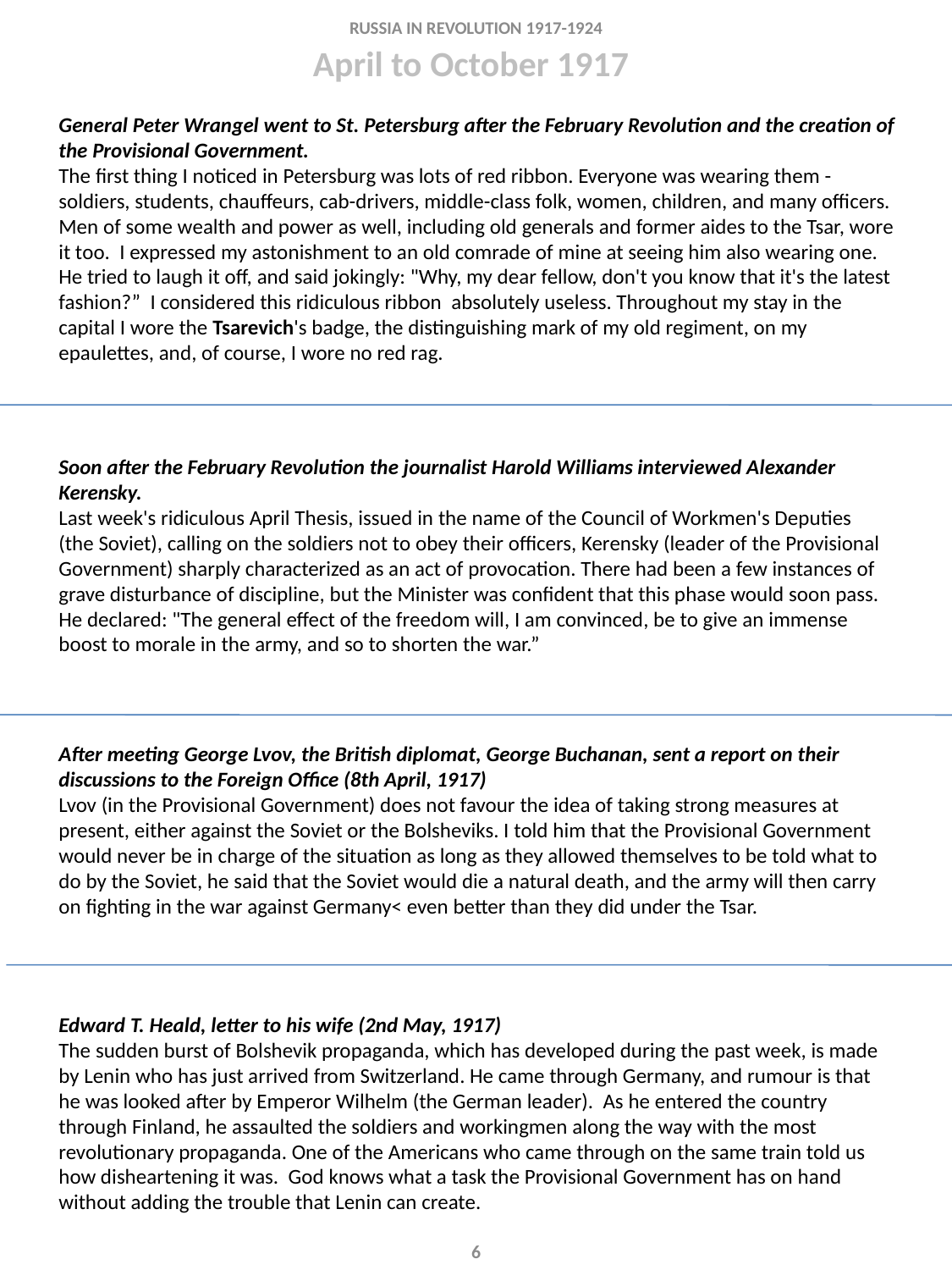

RUSSIA IN REVOLUTION 1917-1924
April to October 1917
General Peter Wrangel went to St. Petersburg after the February Revolution and the creation of the Provisional Government.
The first thing I noticed in Petersburg was lots of red ribbon. Everyone was wearing them - soldiers, students, chauffeurs, cab-drivers, middle-class folk, women, children, and many officers.
Men of some wealth and power as well, including old generals and former aides to the Tsar, wore it too.  I expressed my astonishment to an old comrade of mine at seeing him also wearing one. He tried to laugh it off, and said jokingly: "Why, my dear fellow, don't you know that it's the latest fashion?”  I considered this ridiculous ribbon  absolutely useless. Throughout my stay in the capital I wore the Tsarevich's badge, the distinguishing mark of my old regiment, on my epaulettes, and, of course, I wore no red rag.
Soon after the February Revolution the journalist Harold Williams interviewed Alexander Kerensky.
Last week's ridiculous April Thesis, issued in the name of the Council of Workmen's Deputies (the Soviet), calling on the soldiers not to obey their officers, Kerensky (leader of the Provisional Government) sharply characterized as an act of provocation. There had been a few instances of grave disturbance of discipline, but the Minister was confident that this phase would soon pass. He declared: "The general effect of the freedom will, I am convinced, be to give an immense boost to morale in the army, and so to shorten the war.”
After meeting George Lvov, the British diplomat, George Buchanan, sent a report on their discussions to the Foreign Office (8th April, 1917)
Lvov (in the Provisional Government) does not favour the idea of taking strong measures at present, either against the Soviet or the Bolsheviks. I told him that the Provisional Government would never be in charge of the situation as long as they allowed themselves to be told what to do by the Soviet, he said that the Soviet would die a natural death, and the army will then carry on fighting in the war against Germany< even better than they did under the Tsar.

Edward T. Heald, letter to his wife (2nd May, 1917)
The sudden burst of Bolshevik propaganda, which has developed during the past week, is made by Lenin who has just arrived from Switzerland. He came through Germany, and rumour is that he was looked after by Emperor Wilhelm (the German leader).  As he entered the country through Finland, he assaulted the soldiers and workingmen along the way with the most revolutionary propaganda. One of the Americans who came through on the same train told us how disheartening it was.  God knows what a task the Provisional Government has on hand without adding the trouble that Lenin can create.
6